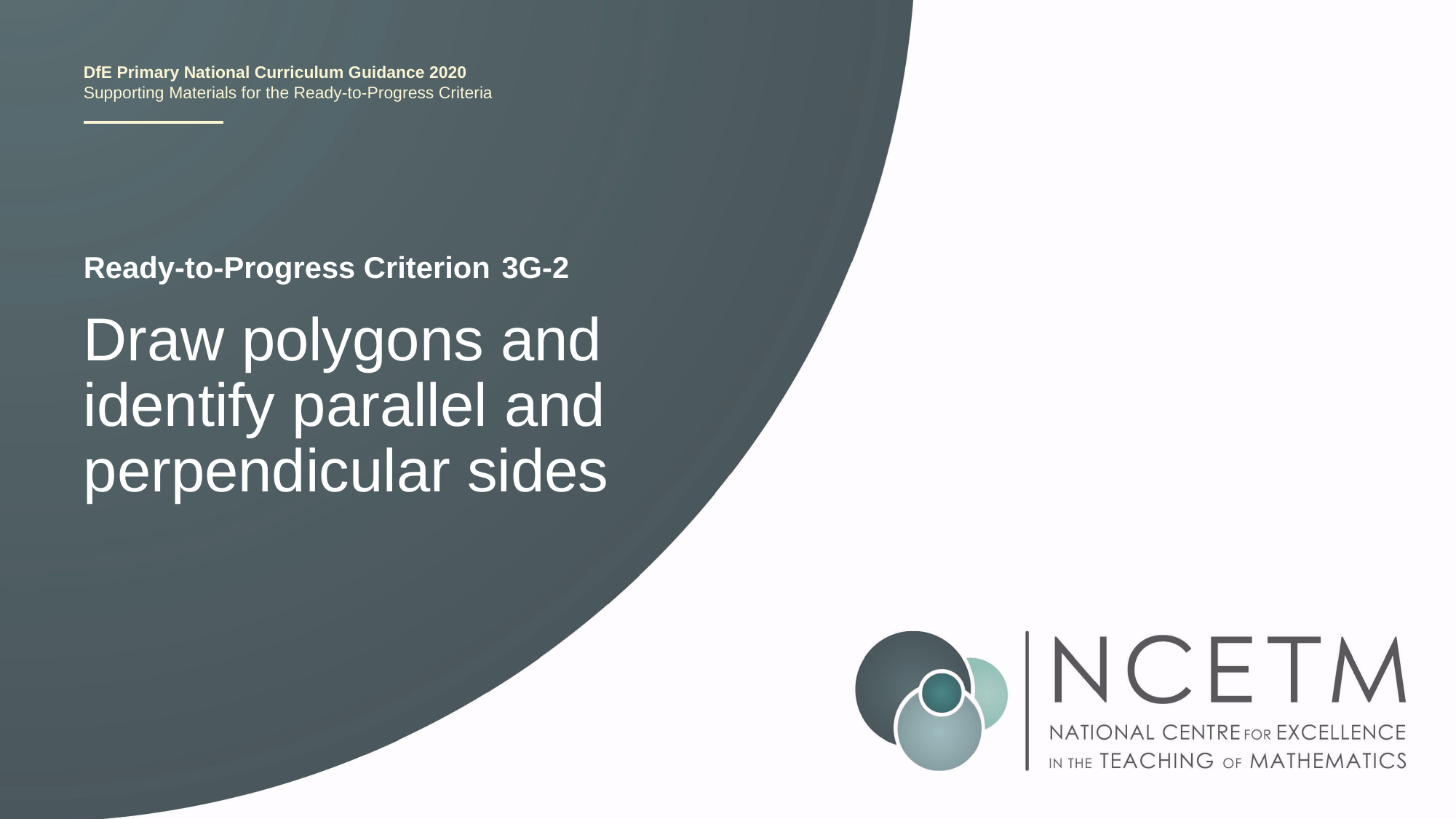

3G-2
Draw polygons and identify parallel and perpendicular sides